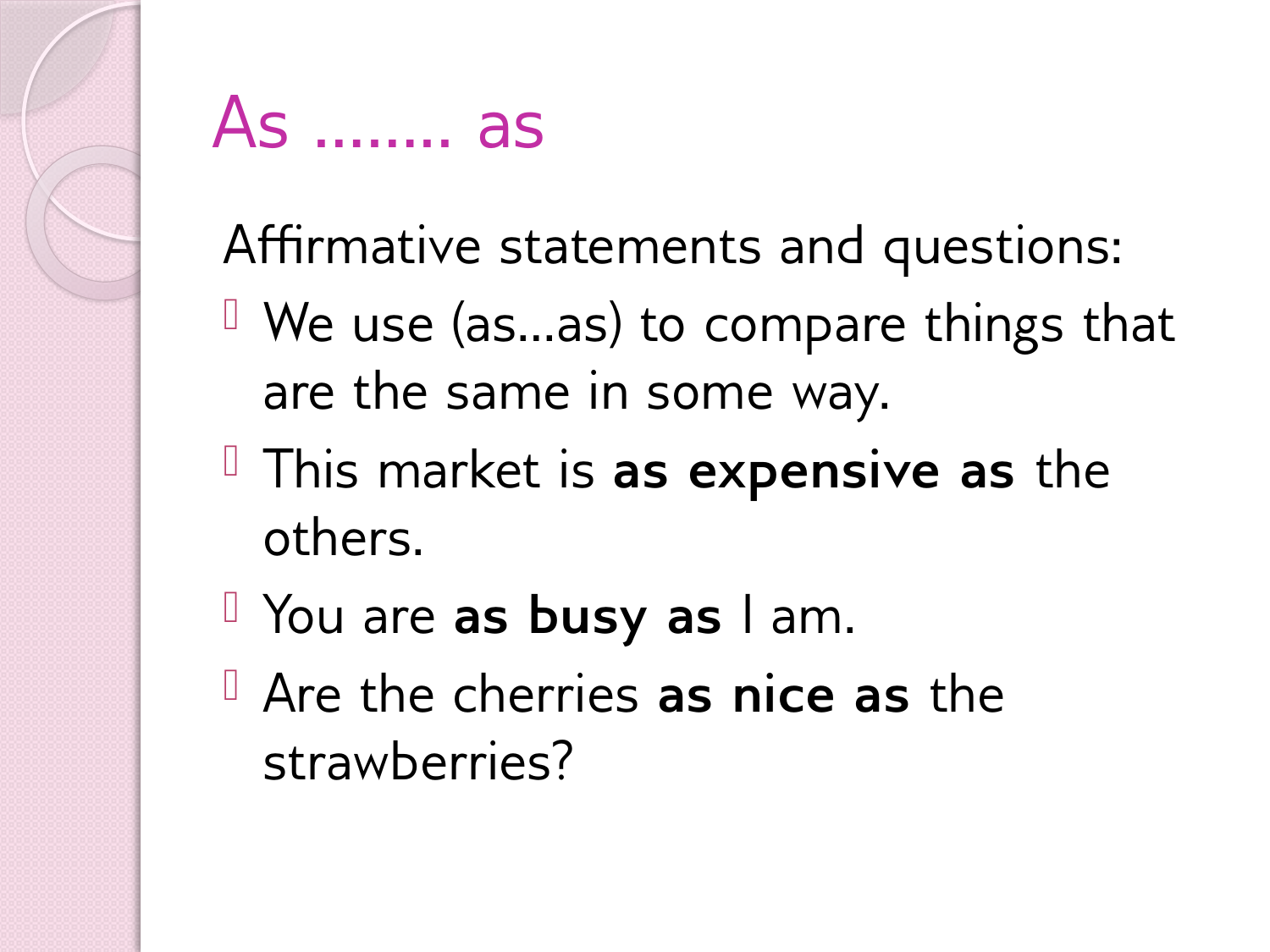

# As …….. as
Affirmative statements and questions:
We use (as…as) to compare things that are the same in some way.
This market is as expensive as the others.
You are as busy as I am.
Are the cherries as nice as the strawberries?